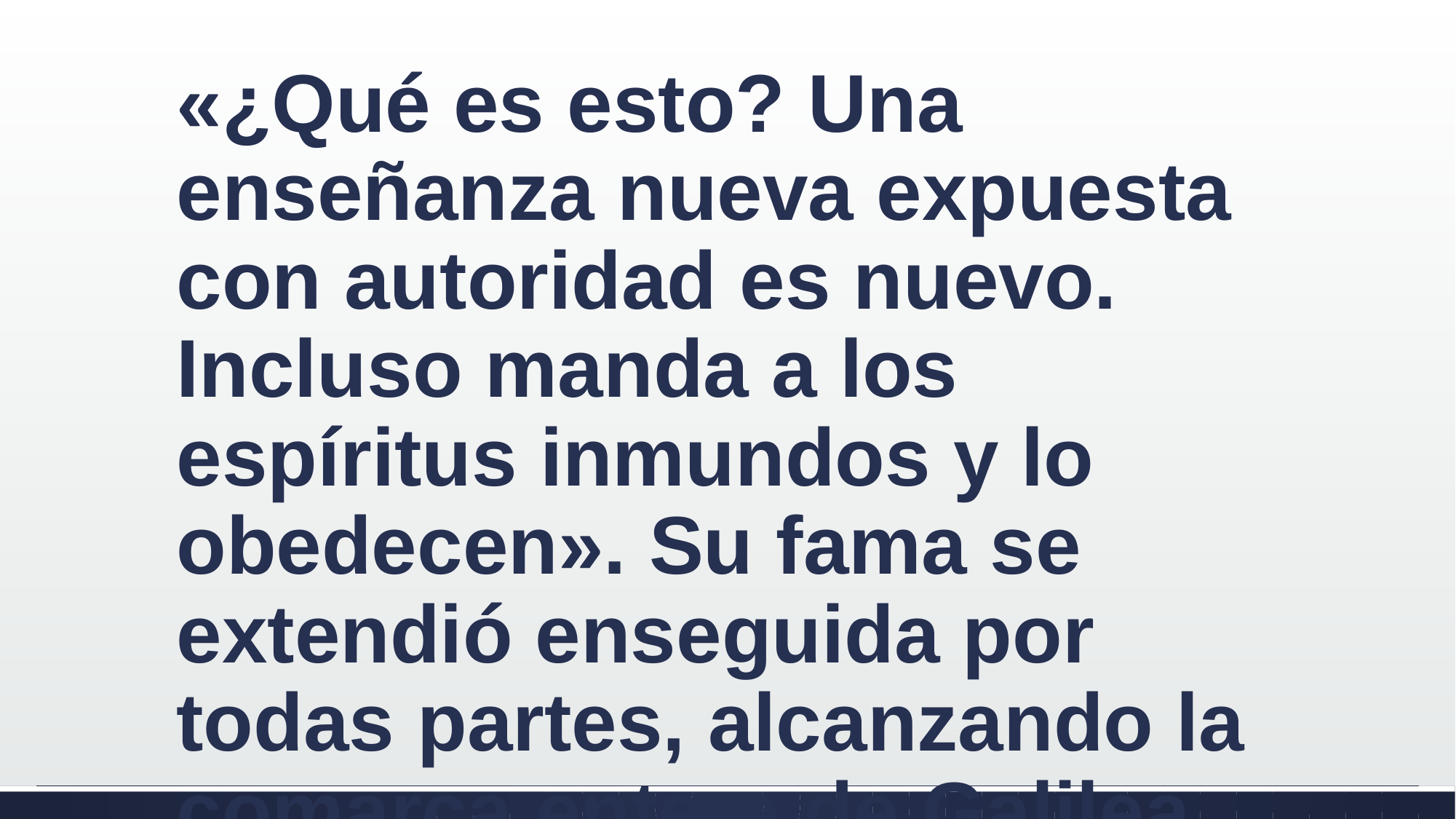

#
«¿Qué es esto? Una enseñanza nueva expuesta con autoridad es nuevo. Incluso manda a los espíritus inmundos y lo obedecen». Su fama se extendió enseguida por todas partes, alcanzando la comarca entera de Galilea.